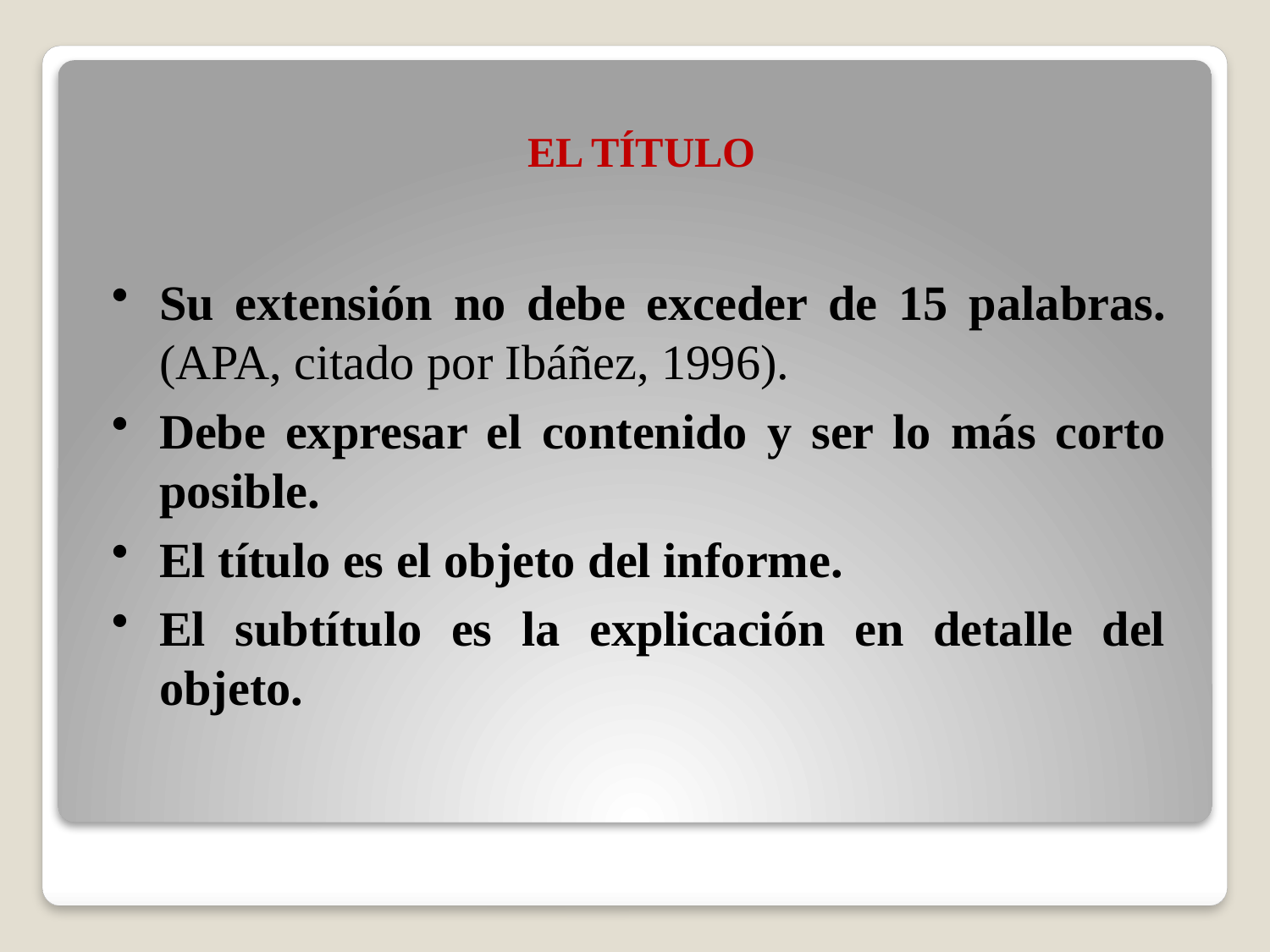

EL TÍTULO
Su extensión no debe exceder de 15 palabras. (APA, citado por Ibáñez, 1996).
Debe expresar el contenido y ser lo más corto posible.
El título es el objeto del informe.
El subtítulo es la explicación en detalle del objeto.